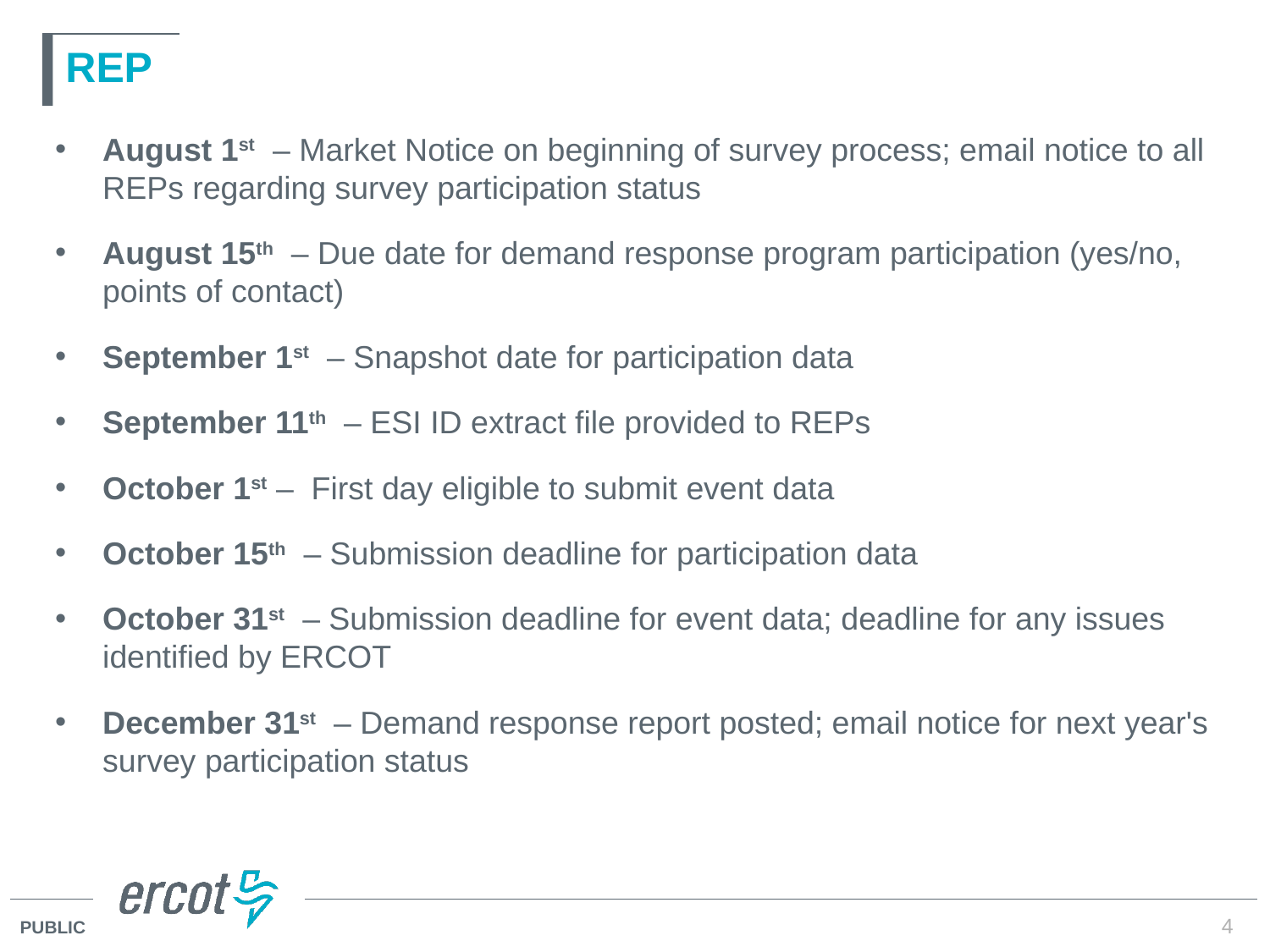

# REP
August 1st  – Market Notice on beginning of survey process; email notice to all REPs regarding survey participation status
August 15th  – Due date for demand response program participation (yes/no, points of contact)
September 1st  – Snapshot date for participation data
September 11th  – ESI ID extract file provided to REPs
October 1st –  First day eligible to submit event data
October 15th  – Submission deadline for participation data
October 31st  – Submission deadline for event data; deadline for any issues identified by ERCOT
December 31st  – Demand response report posted; email notice for next year's survey participation status

4